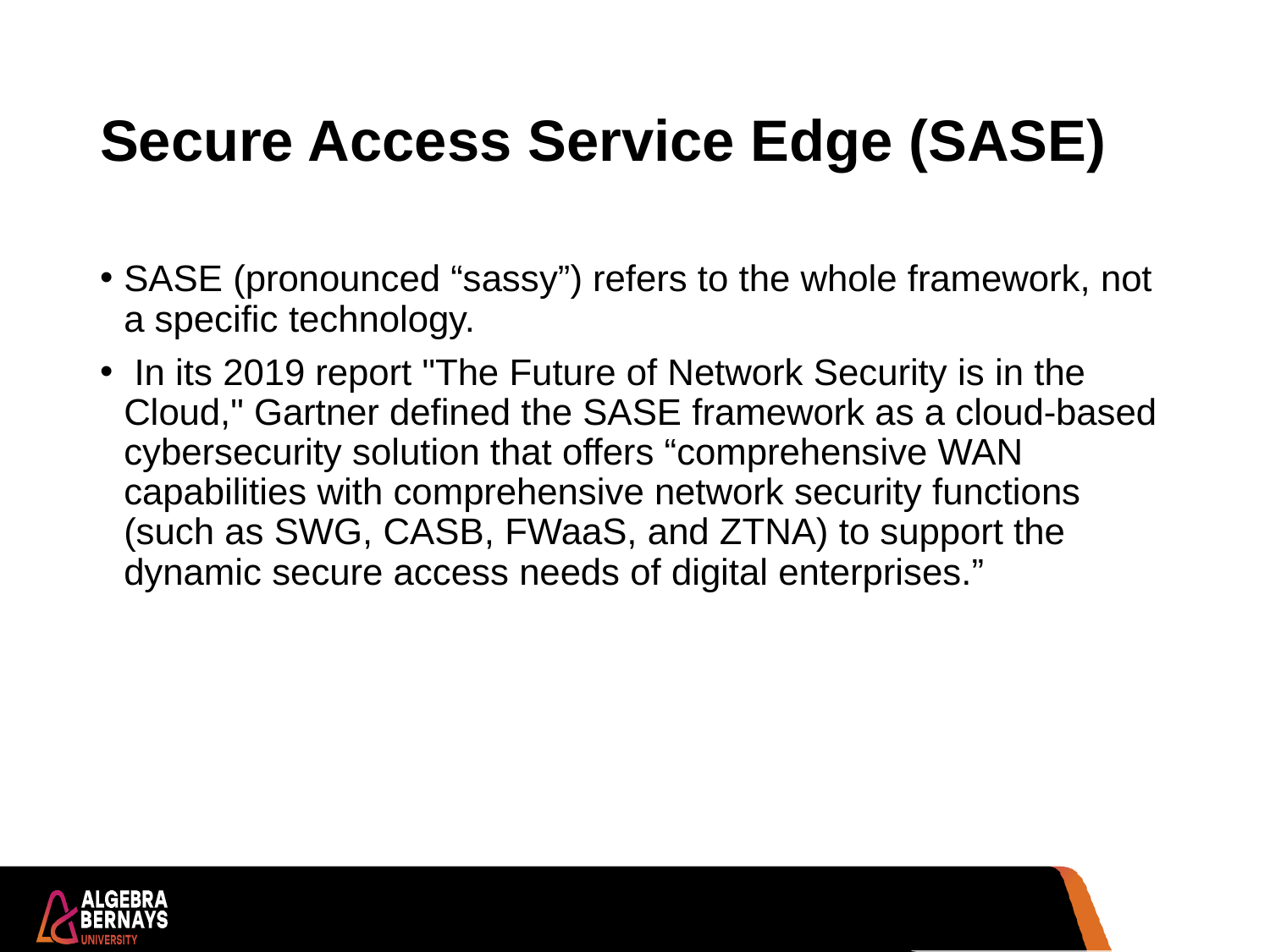

# Secure Access Service Edge (SASE)
SASE (pronounced “sassy”) refers to the whole framework, not a specific technology.
 In its 2019 report "The Future of Network Security is in the Cloud," Gartner defined the SASE framework as a cloud-based cybersecurity solution that offers “comprehensive WAN capabilities with comprehensive network security functions (such as SWG, CASB, FWaaS, and ZTNA) to support the dynamic secure access needs of digital enterprises.”